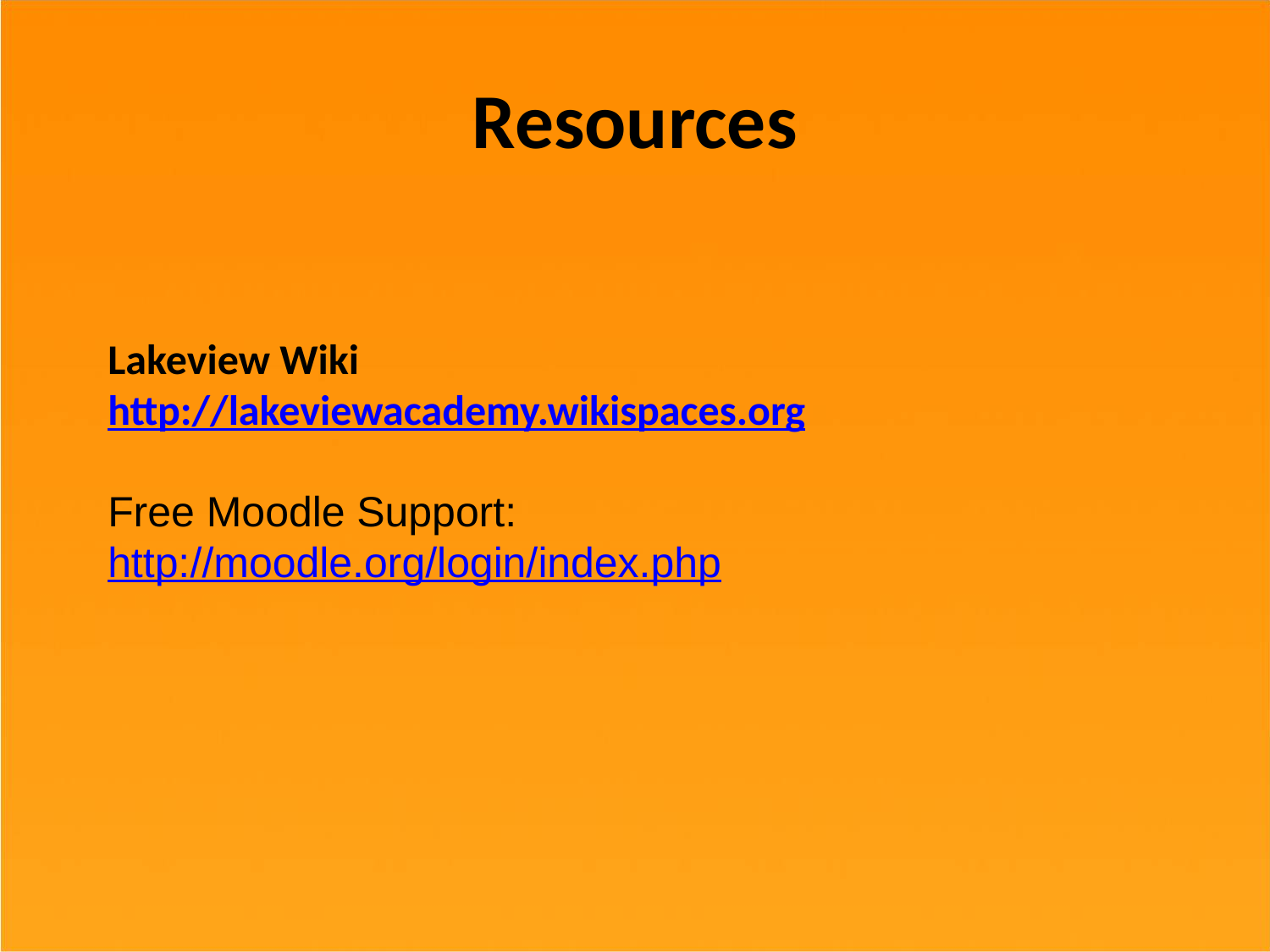

# Resources

Lakeview Wiki
http://lakeviewacademy.wikispaces.org

Free Moodle Support: http://moodle.org/login/index.php